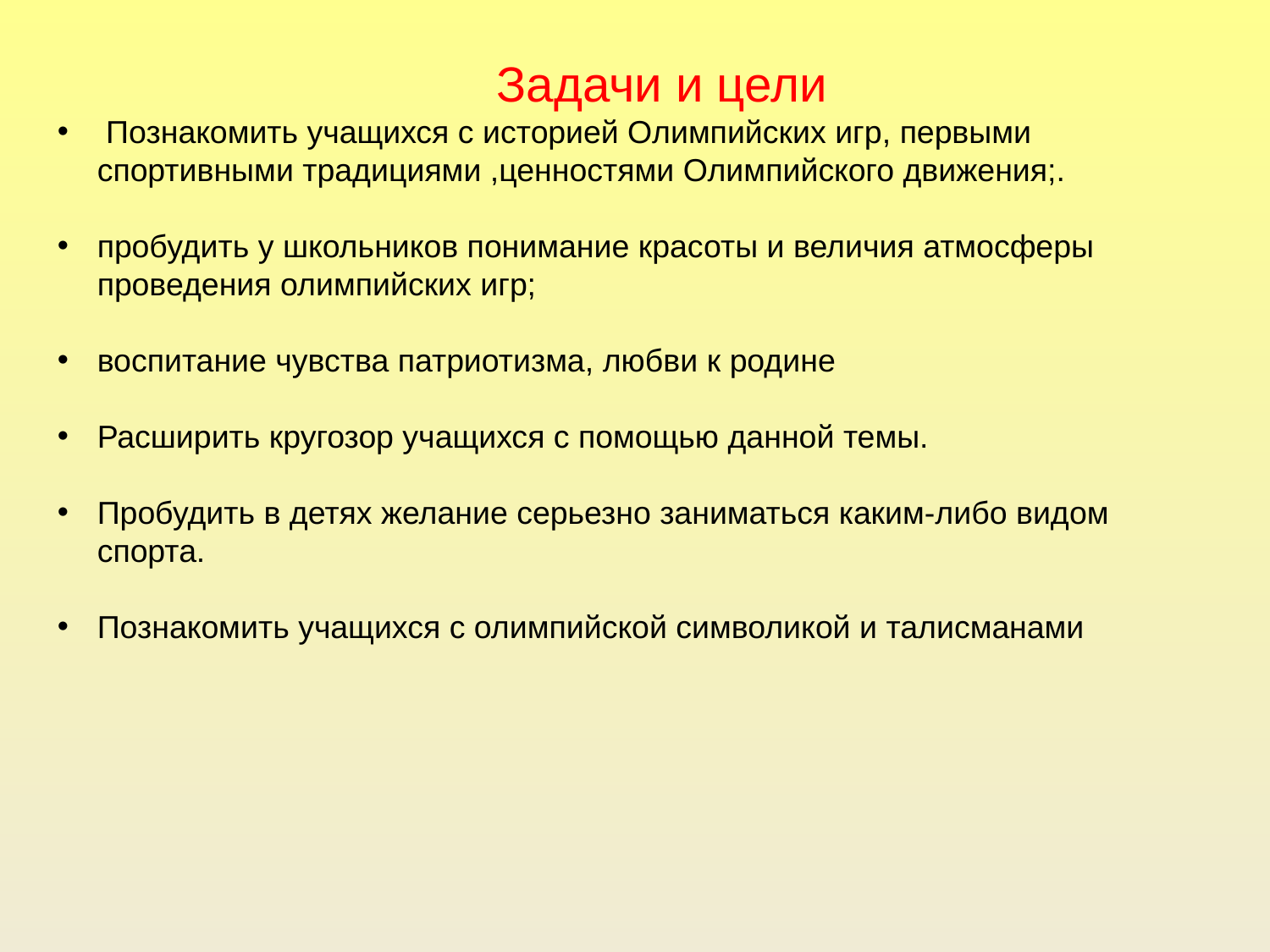

Задачи и цели
 Познакомить учащихся с историей Олимпийских игр, первыми спортивными традициями ,ценностями Олимпийского движения;.

пробудить у школьников понимание красоты и величия атмосферы проведения олимпийских игр;

воспитание чувства патриотизма, любви к родине

Расширить кругозор учащихся с помощью данной темы.

Пробудить в детях желание серьезно заниматься каким-либо видом спорта.

Познакомить учащихся с олимпийской символикой и талисманами